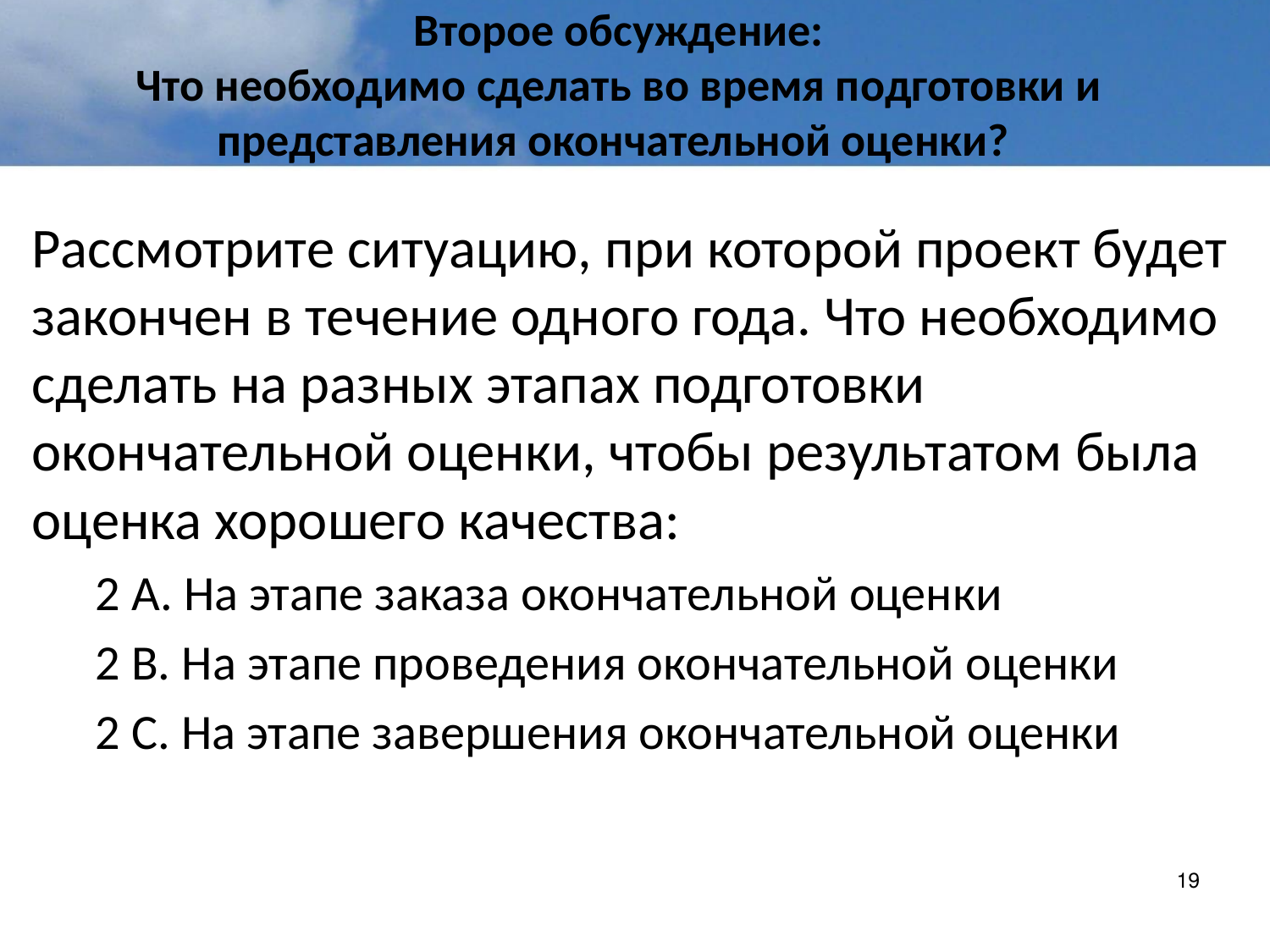

# Второе обсуждение: Что необходимо сделать во время подготовки и представления окончательной оценки?
Рассмотрите ситуацию, при которой проект будет закончен в течение одного года. Что необходимо сделать на разных этапах подготовки окончательной оценки, чтобы результатом была оценка хорошего качества:
2 A. На этапе заказа окончательной оценки
2 B. На этапе проведения окончательной оценки
2 C. На этапе завершения окончательной оценки
19